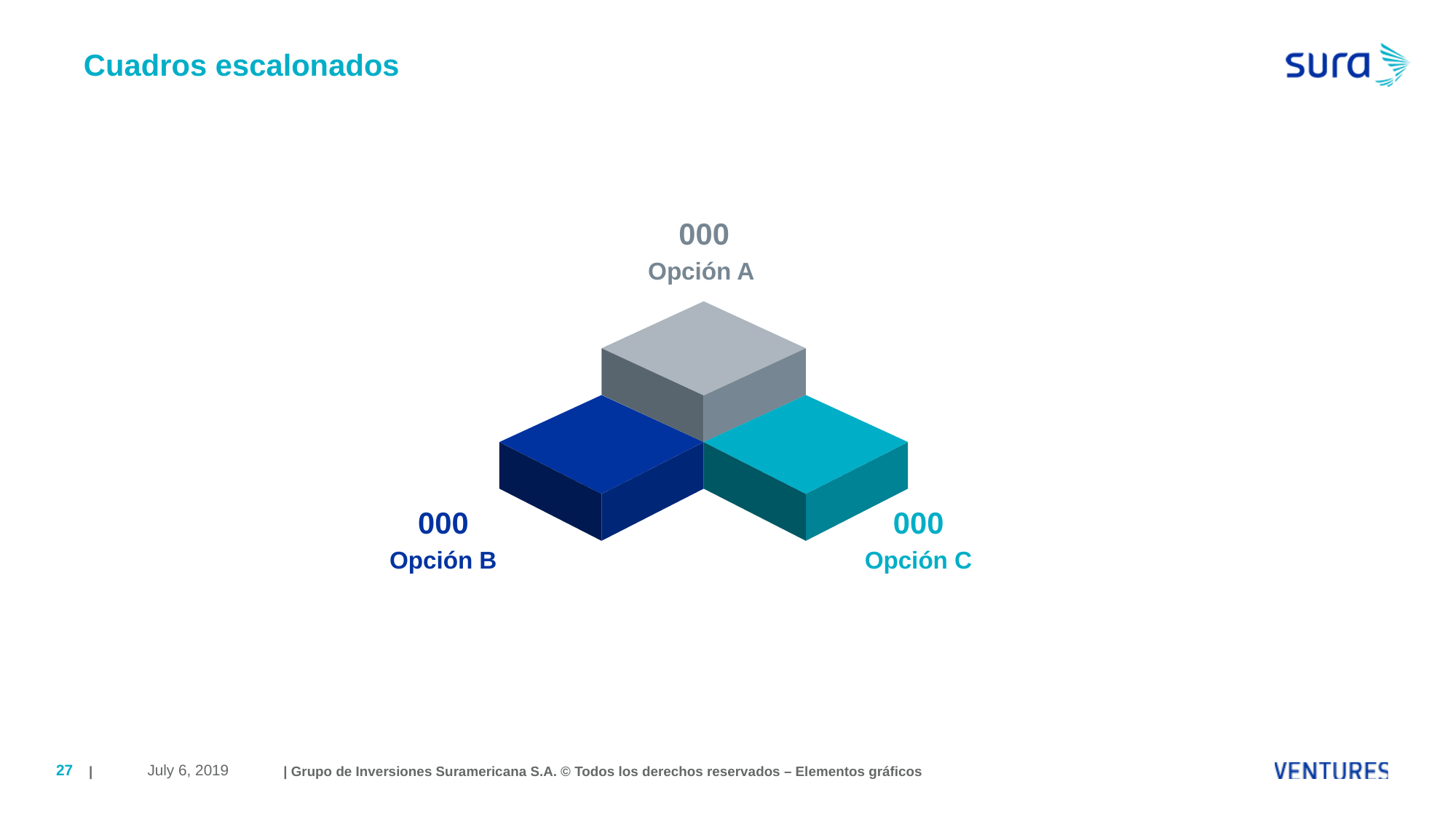

# Cuadros escalonados
000
Opción A

000
000
Opción B
Opción C
|                                                  | Grupo de Inversiones Suramericana S.A. © Todos los derechos reservados – Elementos gráficos
27
July 6, 2019